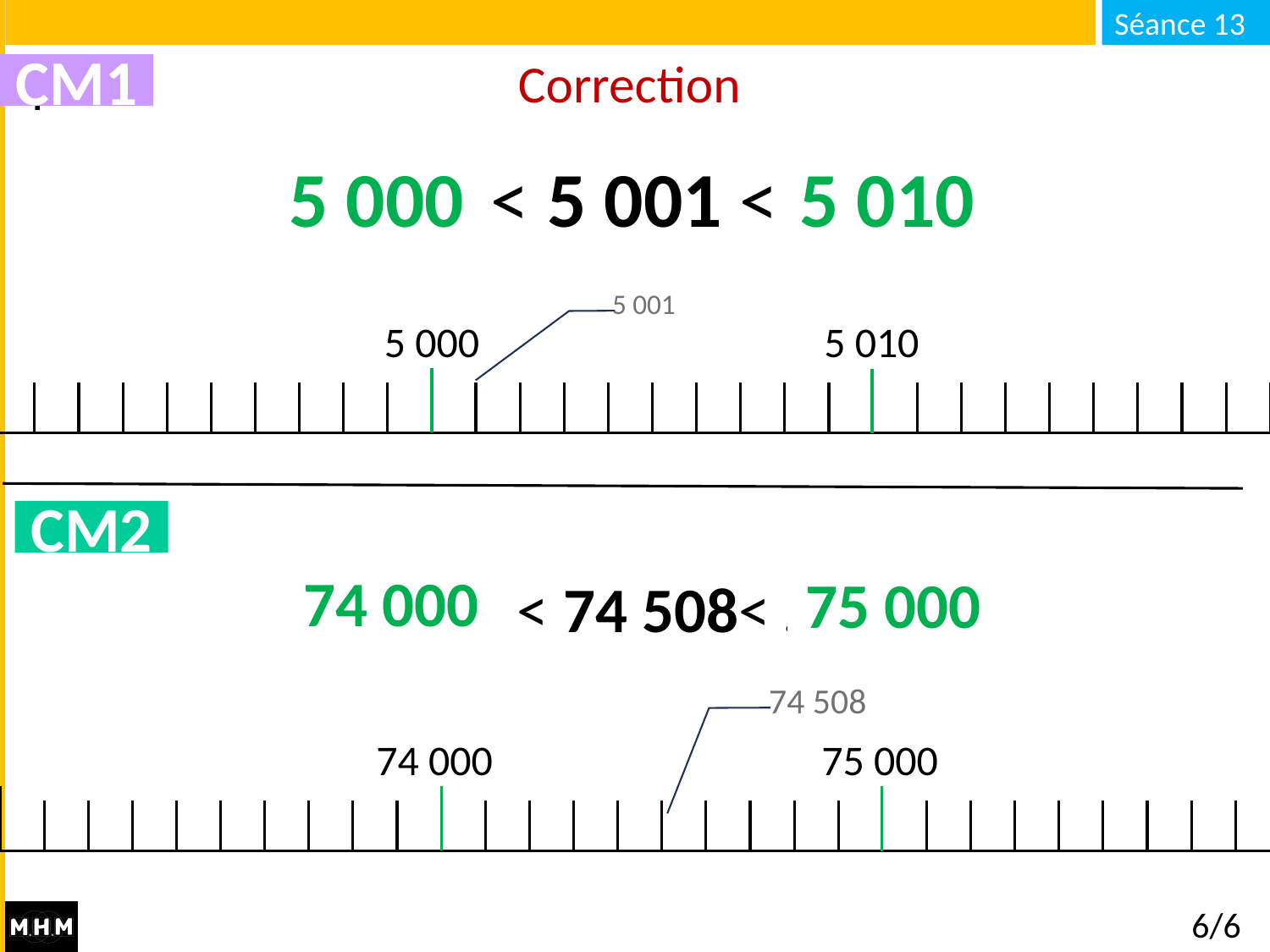

# Correction
CM1
5 000
5 010
… < 5 001 < …
5 001
5 000
5 010
CM2
74 000
75 000
… < 74 508< …
 74 508
74 000
75 000
6/6